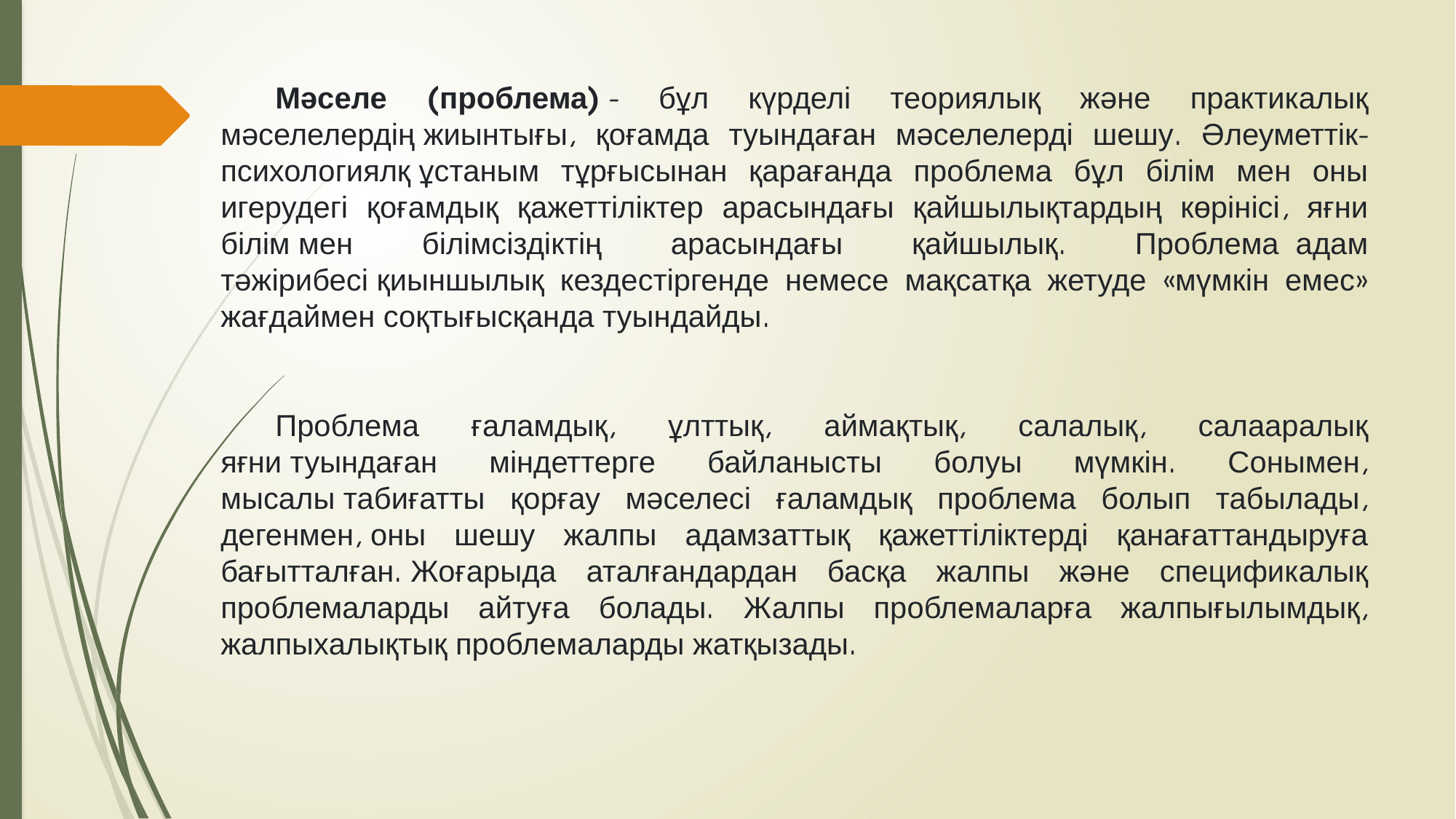

Мәселе (проблема) - бұл күрделі теориялық және практикалық мәселелердің жиынтығы, қоғамда туындаған мәселелерді шешу. Әлеуметтік-психологиялқ ұстаным тұрғысынан қарағанда проблема бұл білім мен оны игерудегі қоғамдық қажеттіліктер арасындағы қайшылықтардың көрінісі, яғни білім мен білімсіздіктің арасындағы қайшылық. Проблема  адам тәжірибесі қиыншылық кездестіргенде немесе мақсатқа жетуде «мүмкін емес» жағдаймен соқтығысқанда туындайды.

Проблема ғаламдық, ұлттық, аймақтық, салалық, салааралық яғни туындаған міндеттерге байланысты болуы мүмкін. Сонымен, мысалы табиғатты қорғау мәселесі ғаламдық проблема болып табылады, дегенмен, оны шешу жалпы адамзаттық қажеттіліктерді қанағаттандыруға бағытталған. Жоғарыда аталғандардан басқа жалпы және спецификалық проблемаларды айтуға болады. Жалпы проблемаларға жалпығылымдық, жалпыхалықтық проблемаларды жатқызады.